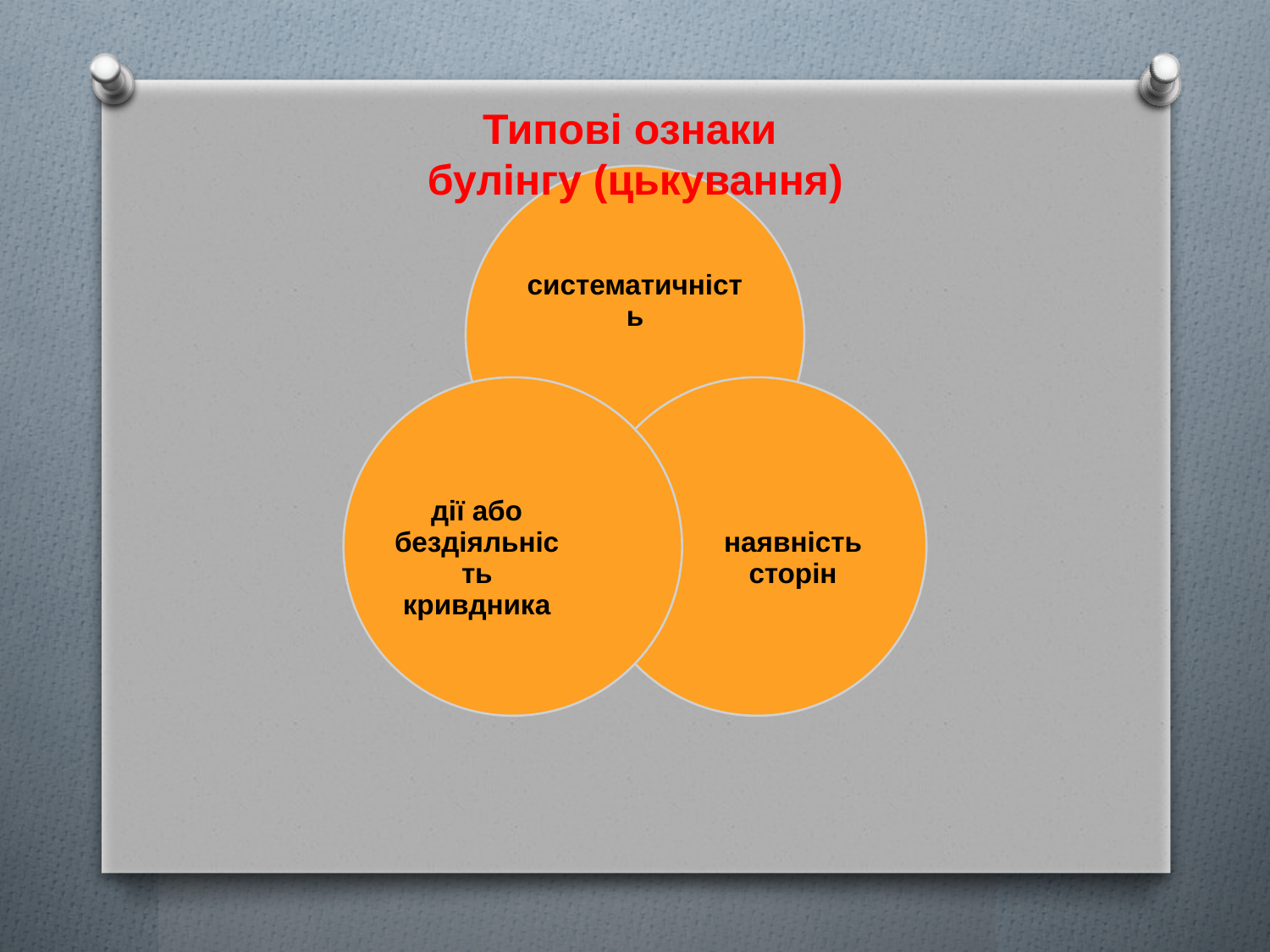

Типові ознаки
булінгу (цькування)
систематичність
наявність сторін
дії або бездіяльність кривдника